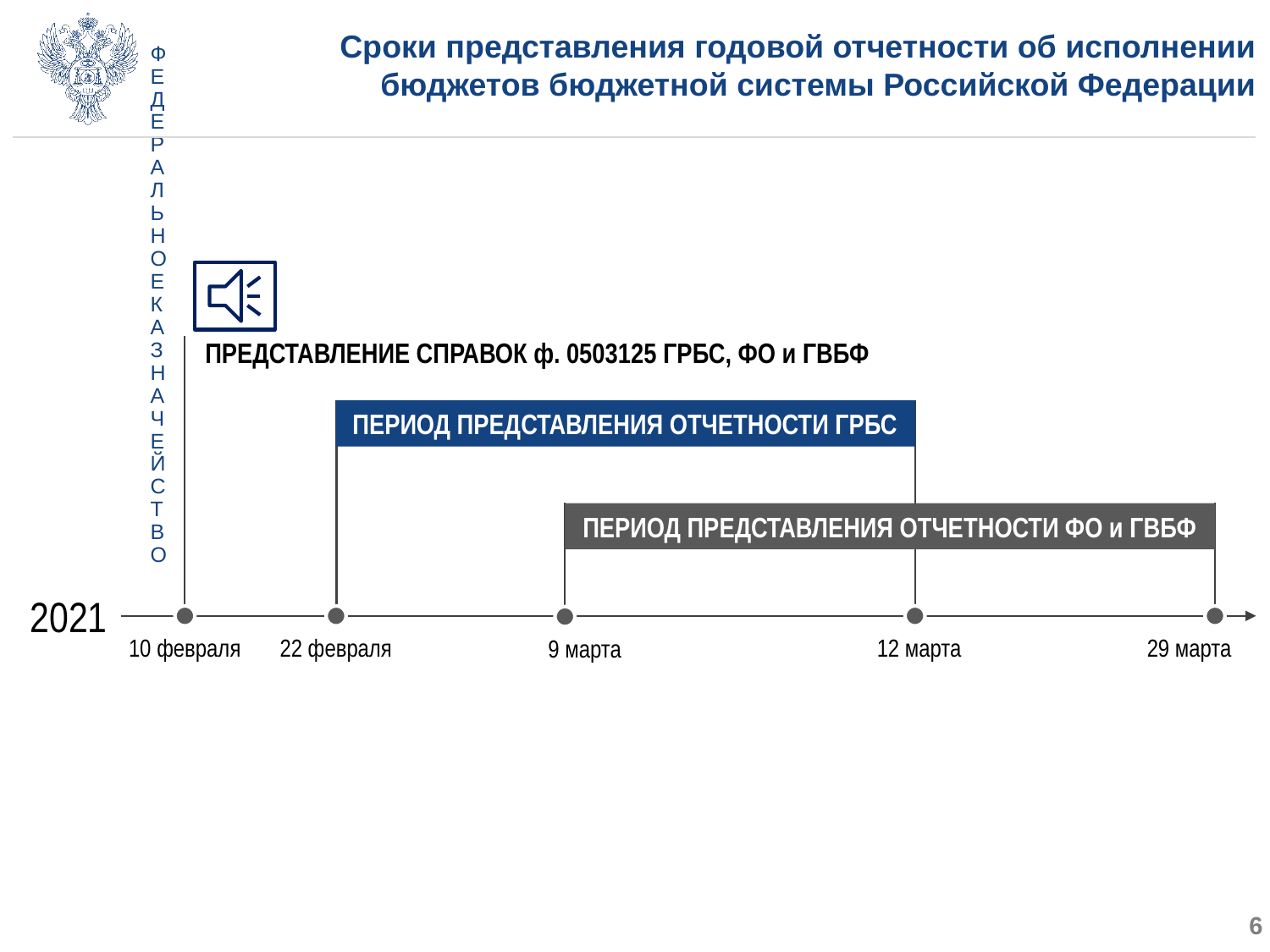

# Сроки представления годовой отчетности об исполнении бюджетов бюджетной системы Российской Федерации

ПРЕДСТАВЛЕНИЕ СПРАВОК ф. 0503125 ГРБС, ФО и ГВБФ
ПЕРИОД ПРЕДСТАВЛЕНИЯ ОТЧЕТНОСТИ ГРБС
ПЕРИОД ПРЕДСТАВЛЕНИЯ ОТЧЕТНОСТИ ФО и ГВБФ
2021

10 февраля
22 февраля
29 марта
12 марта
9 марта
6